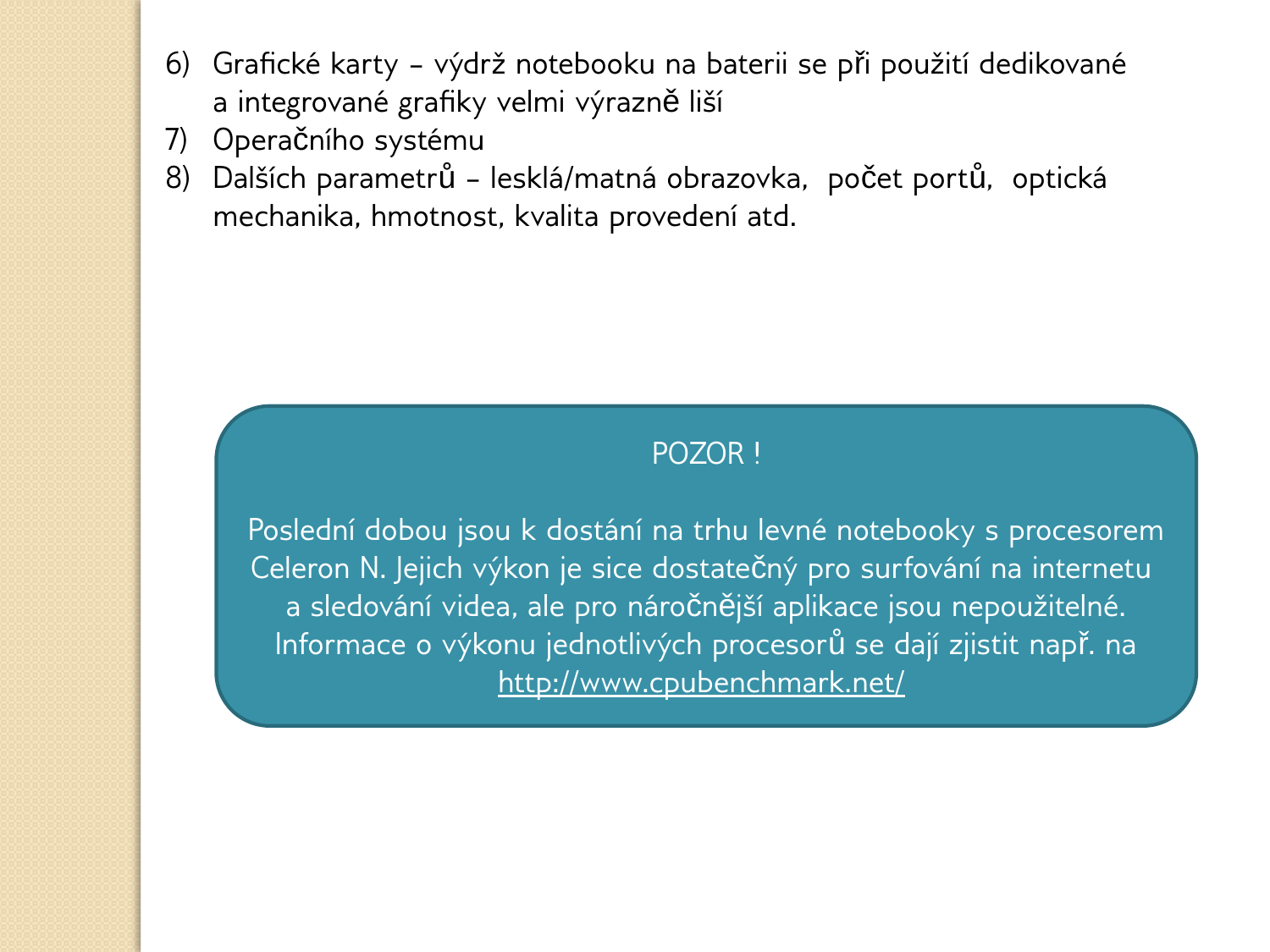

Grafické karty – výdrž notebooku na baterii se při použití dedikované
a integrované grafiky velmi výrazně liší
Operačního systému
Dalších parametrů – lesklá/matná obrazovka,  počet portů,  optická mechanika, hmotnost, kvalita provedení atd.
POZOR !

Poslední dobou jsou k dostání na trhu levné notebooky s procesorem Celeron N. Jejich výkon je sice dostatečný pro surfování na internetu
a sledování videa, ale pro náročnější aplikace jsou nepoužitelné.
Informace o výkonu jednotlivých procesorů se dají zjistit např. na
http://www.cpubenchmark.net/